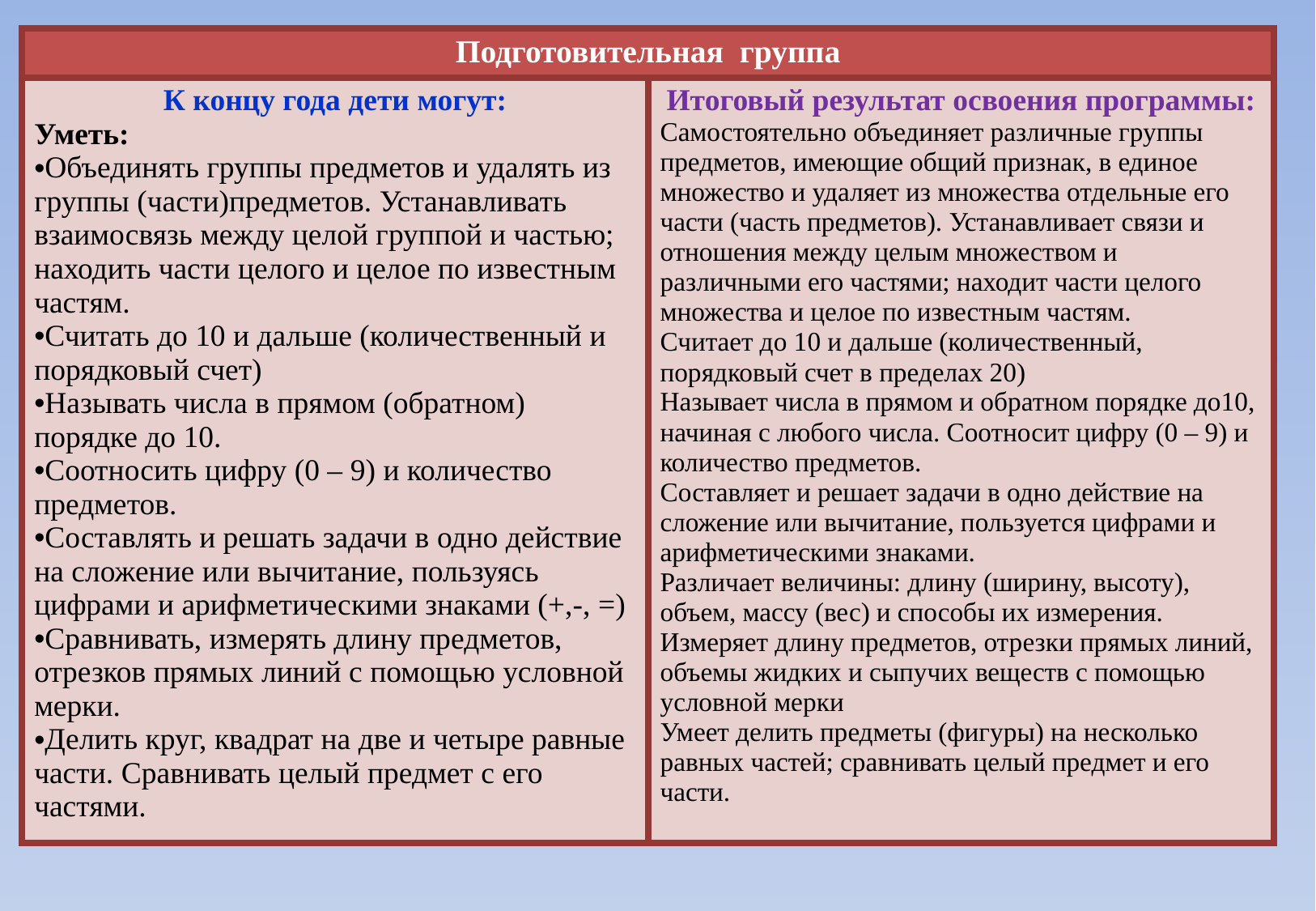

| Подготовительная группа |  |
| --- | --- |
| К концу года дети могут: Уметь: Объединять группы предметов и удалять из группы (части)предметов. Устанавливать взаимосвязь между целой группой и частью; находить части целого и целое по известным частям. Считать до 10 и дальше (количественный и порядковый счет) Называть числа в прямом (обратном) порядке до 10. Соотносить цифру (0 – 9) и количество предметов. Составлять и решать задачи в одно действие на сложение или вычитание, пользуясь цифрами и арифметическими знаками (+,-, =) Сравнивать, измерять длину предметов, отрезков прямых линий с помощью условной мерки. Делить круг, квадрат на две и четыре равные части. Сравнивать целый предмет с его частями. | Итоговый результат освоения программы: Самостоятельно объединяет различные группы предметов, имеющие общий признак, в единое множество и удаляет из множества отдельные его части (часть предметов). Устанавливает связи и отношения между целым множеством и различными его частями; находит части целого множества и целое по известным частям. Считает до 10 и дальше (количественный, порядковый счет в пределах 20) Называет числа в прямом и обратном порядке до10, начиная с любого числа. Соотносит цифру (0 – 9) и количество предметов. Составляет и решает задачи в одно действие на сложение или вычитание, пользуется цифрами и арифметическими знаками. Различает величины: длину (ширину, высоту), объем, массу (вес) и способы их измерения. Измеряет длину предметов, отрезки прямых линий, объемы жидких и сыпучих веществ с помощью условной мерки Умеет делить предметы (фигуры) на несколько равных частей; сравнивать целый предмет и его части. |